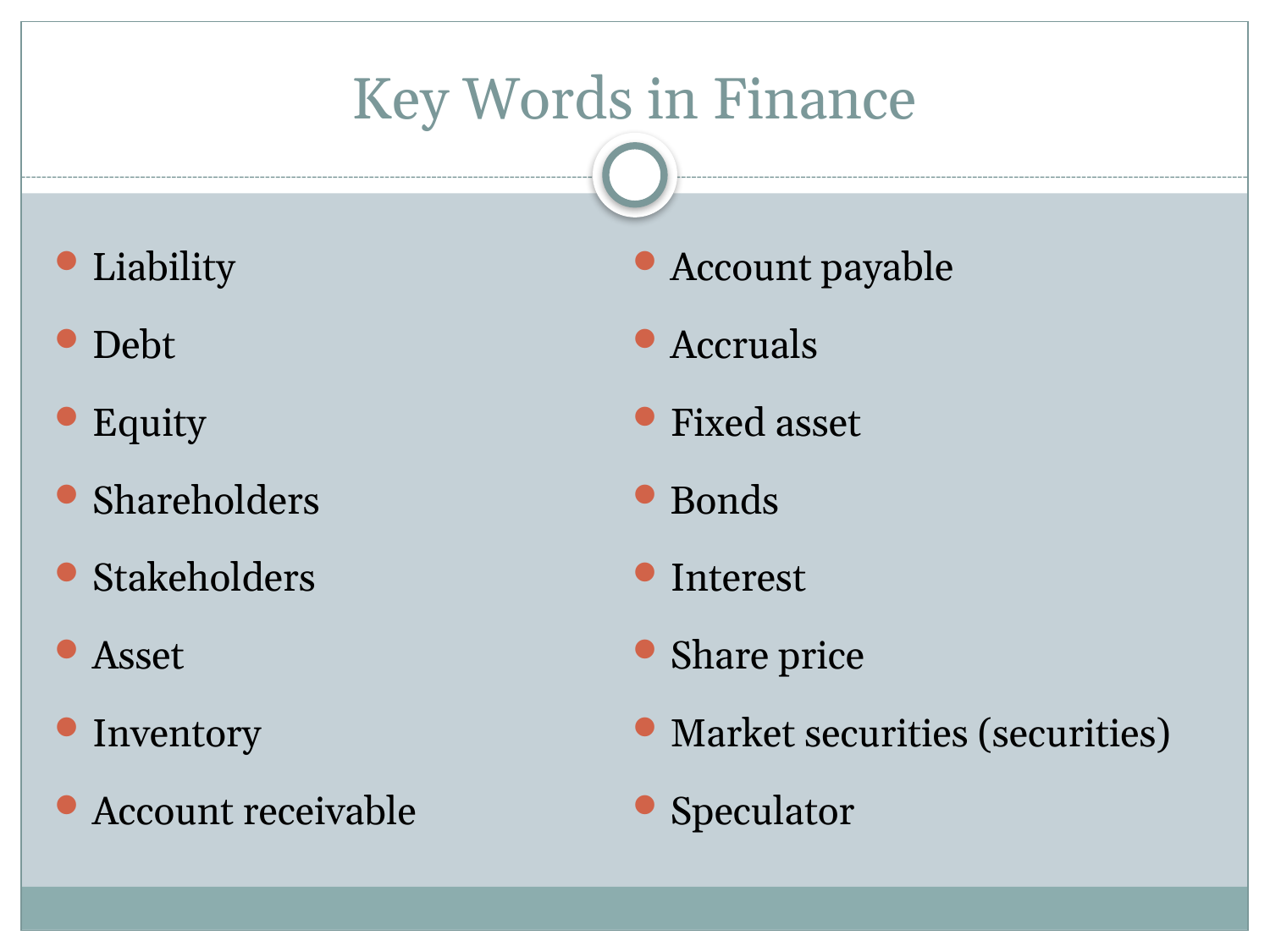

# Key Words in Finance
Liability
Debt
Equity
Shareholders
Stakeholders
Asset
Inventory
Account receivable
Account payable
Accruals
Fixed asset
Bonds
Interest
Share price
Market securities (securities)
Speculator